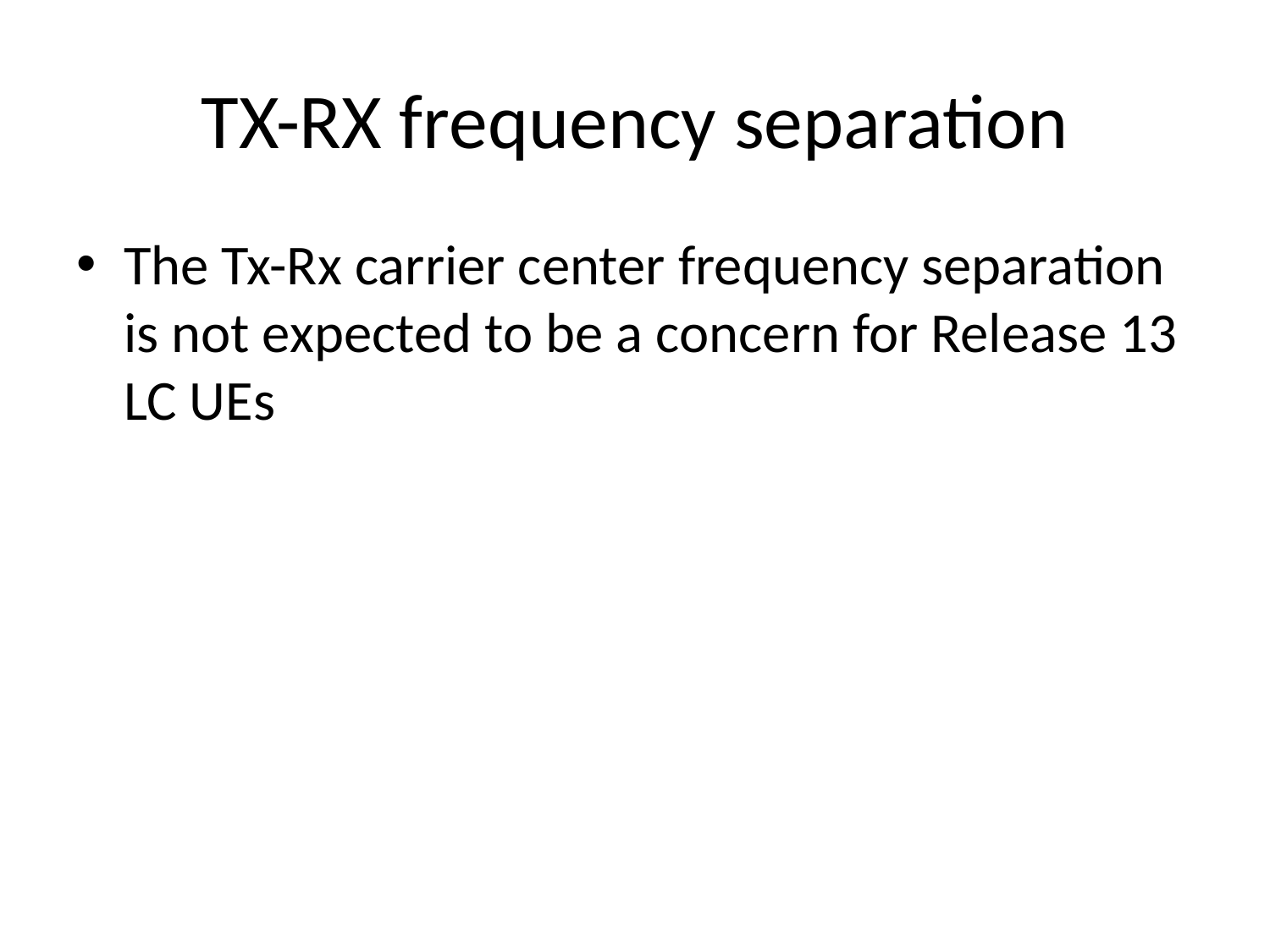

# TX-RX frequency separation
The Tx-Rx carrier center frequency separation is not expected to be a concern for Release 13 LC UEs